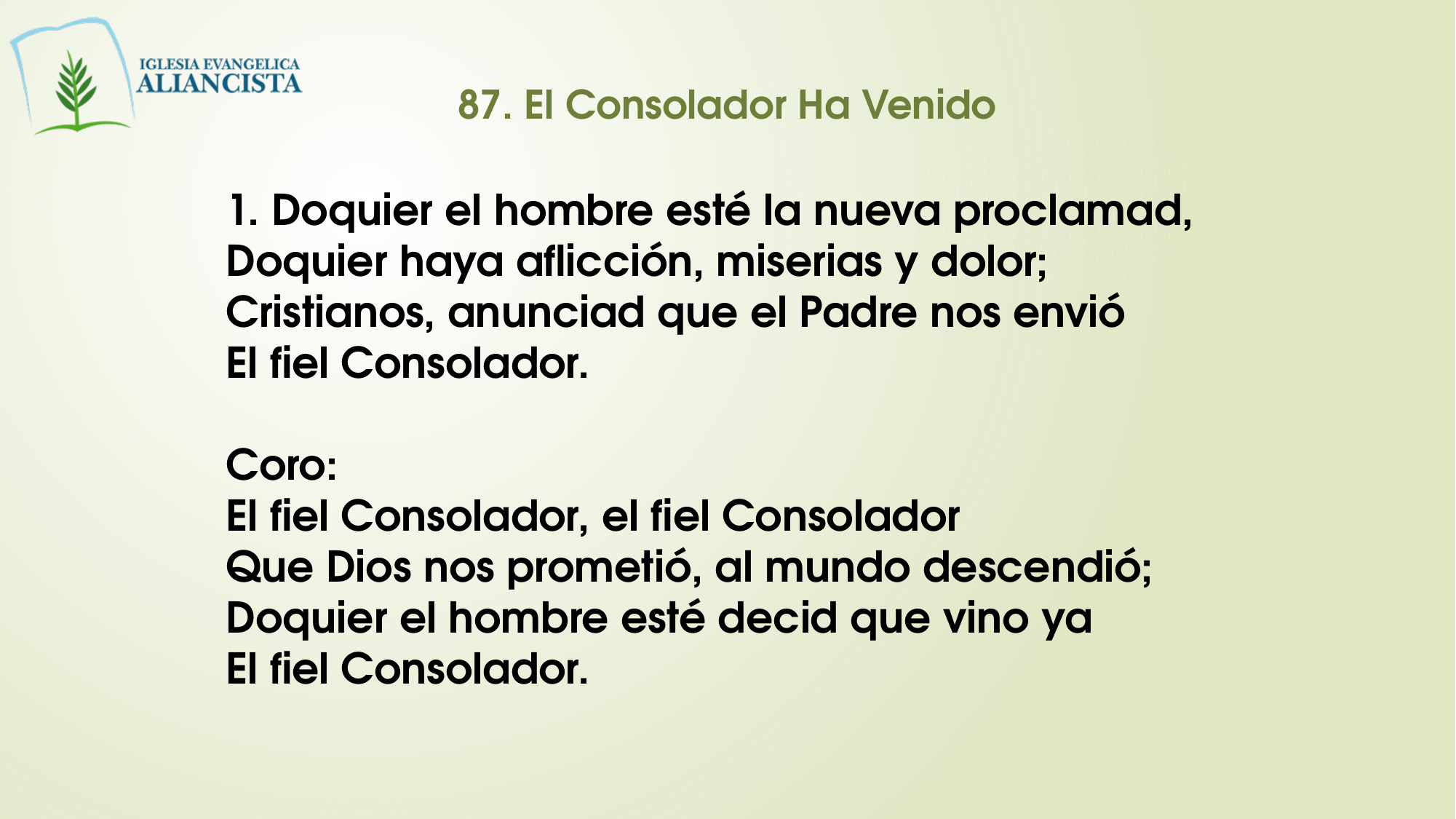

87. El Consolador Ha Venido
1. Doquier el hombre esté la nueva proclamad,
Doquier haya aflicción, miserias y dolor;
Cristianos, anunciad que el Padre nos envió
El fiel Consolador.

Coro:
El fiel Consolador, el fiel Consolador
Que Dios nos prometió, al mundo descendió;
Doquier el hombre esté decid que vino ya
El fiel Consolador.